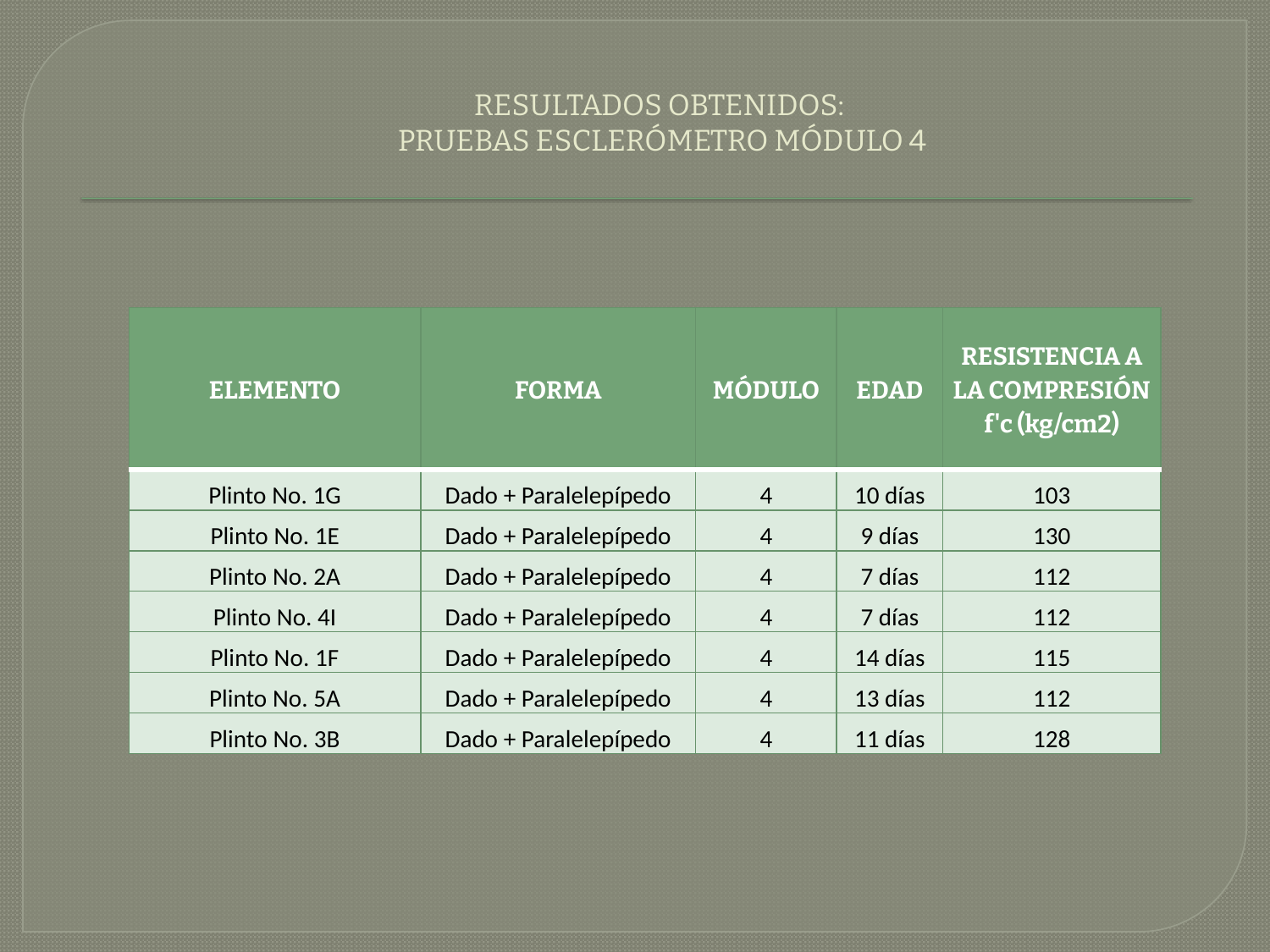

# RESULTADOS OBTENIDOS: PRUEBAS ESCLERÓMETRO MÓDULO 4
| ELEMENTO | FORMA | MÓDULO | EDAD | RESISTENCIA A LA COMPRESIÓN f'c (kg/cm2) |
| --- | --- | --- | --- | --- |
| Plinto No. 1G | Dado + Paralelepípedo | 4 | 10 días | 103 |
| Plinto No. 1E | Dado + Paralelepípedo | 4 | 9 días | 130 |
| Plinto No. 2A | Dado + Paralelepípedo | 4 | 7 días | 112 |
| Plinto No. 4I | Dado + Paralelepípedo | 4 | 7 días | 112 |
| Plinto No. 1F | Dado + Paralelepípedo | 4 | 14 días | 115 |
| Plinto No. 5A | Dado + Paralelepípedo | 4 | 13 días | 112 |
| Plinto No. 3B | Dado + Paralelepípedo | 4 | 11 días | 128 |